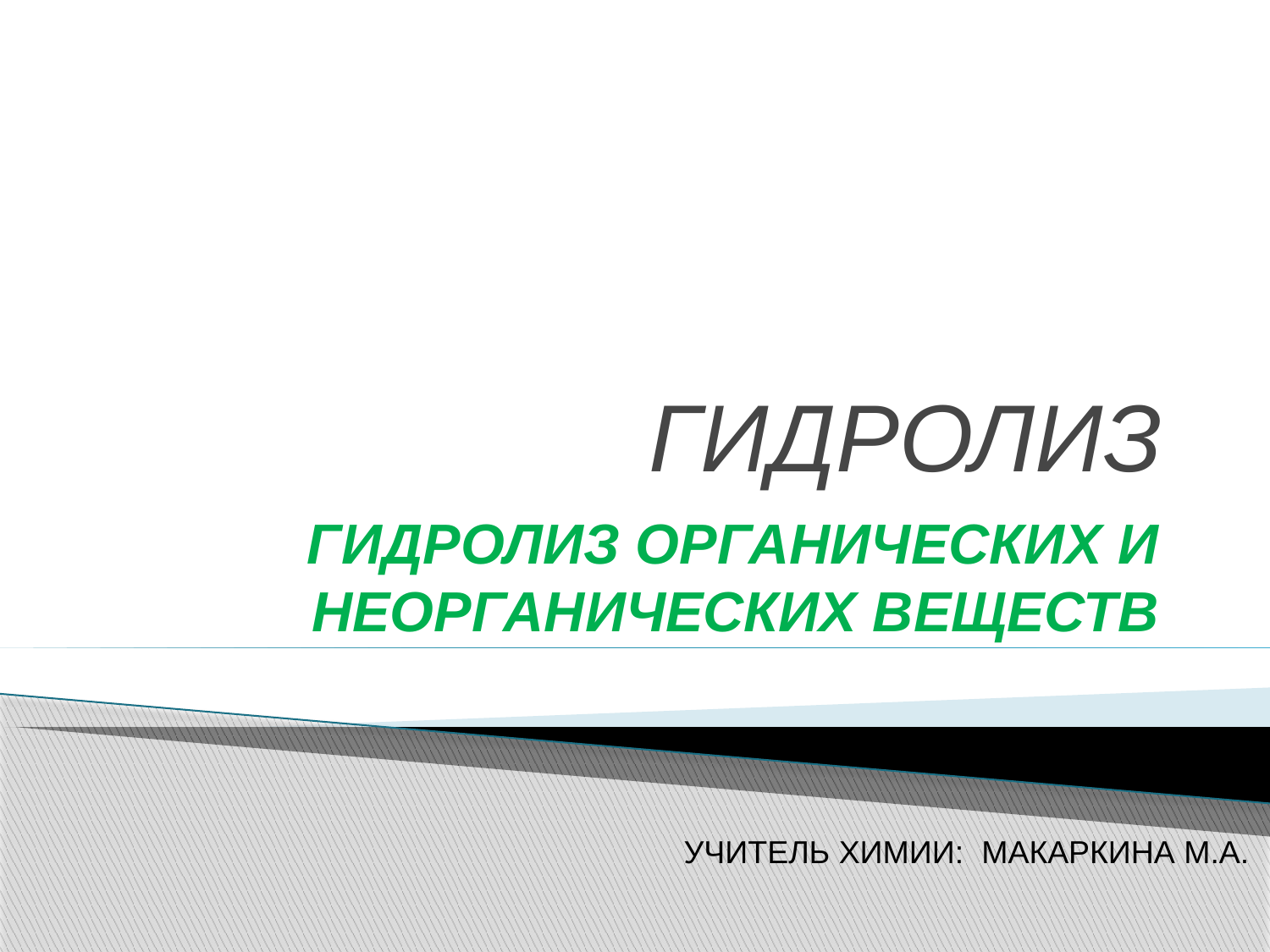

# ГИДРОЛИЗ
ГИДРОЛИЗ ОРГАНИЧЕСКИХ И НЕОРГАНИЧЕСКИХ ВЕЩЕСТВ
УЧИТЕЛЬ ХИМИИ:  МАКАРКИНА М.А.